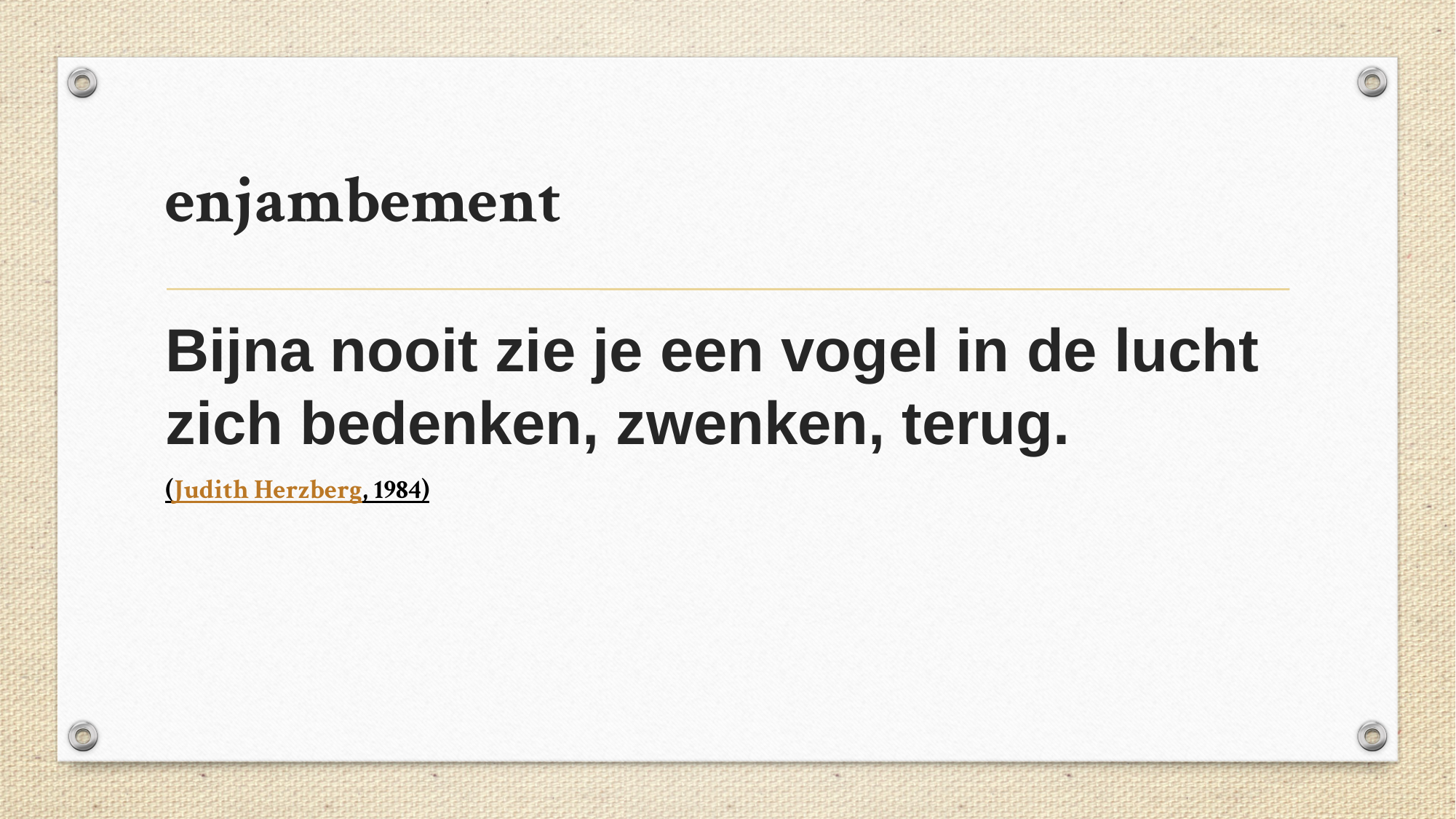

enjambement
Bijna nooit zie je een vogel in de lucht
zich bedenken, zwenken, terug.
(Judith Herzberg, 1984)